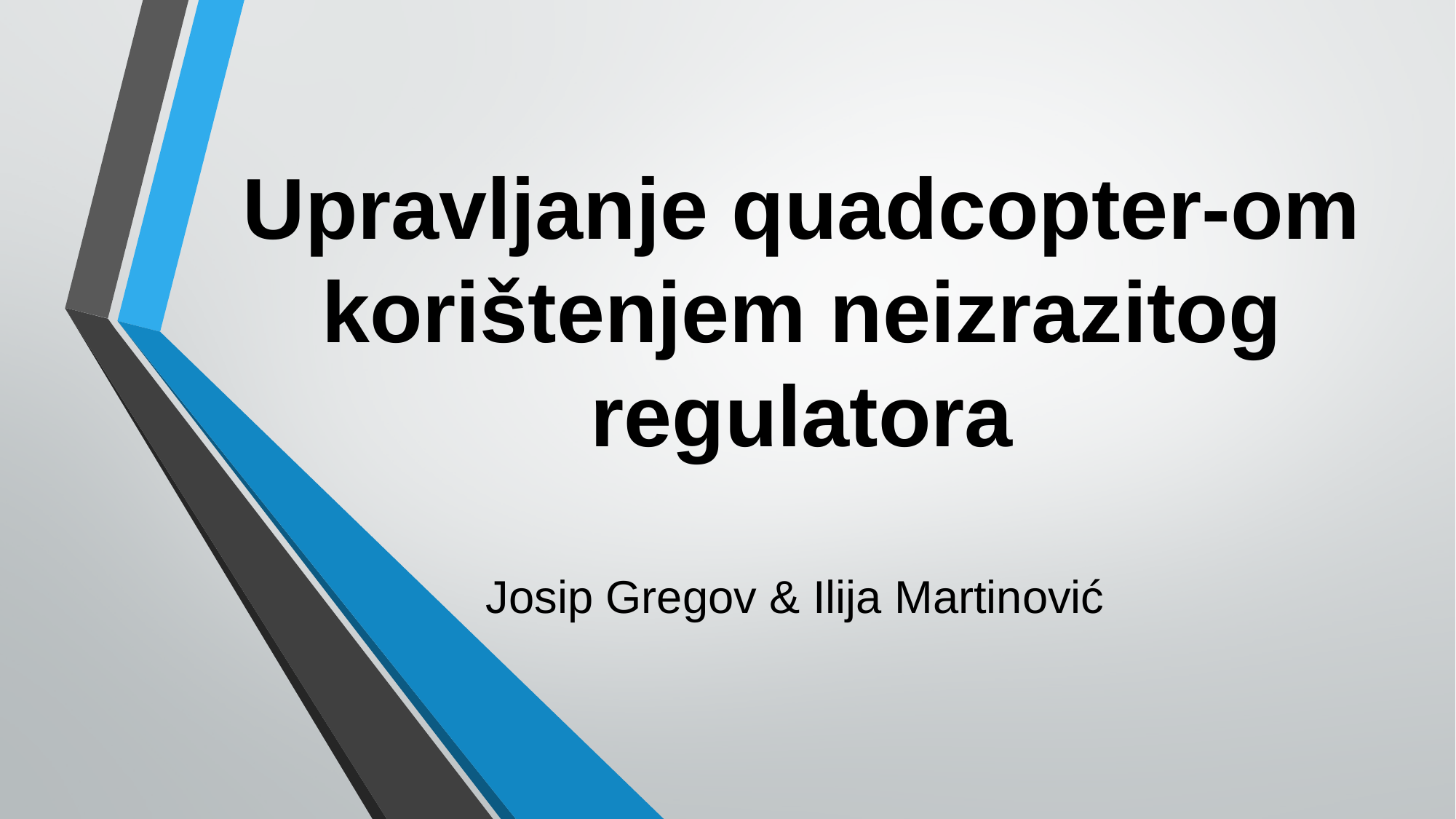

# Upravljanje quadcopter-om korištenjem neizrazitog regulatora Josip Gregov & Ilija Martinović